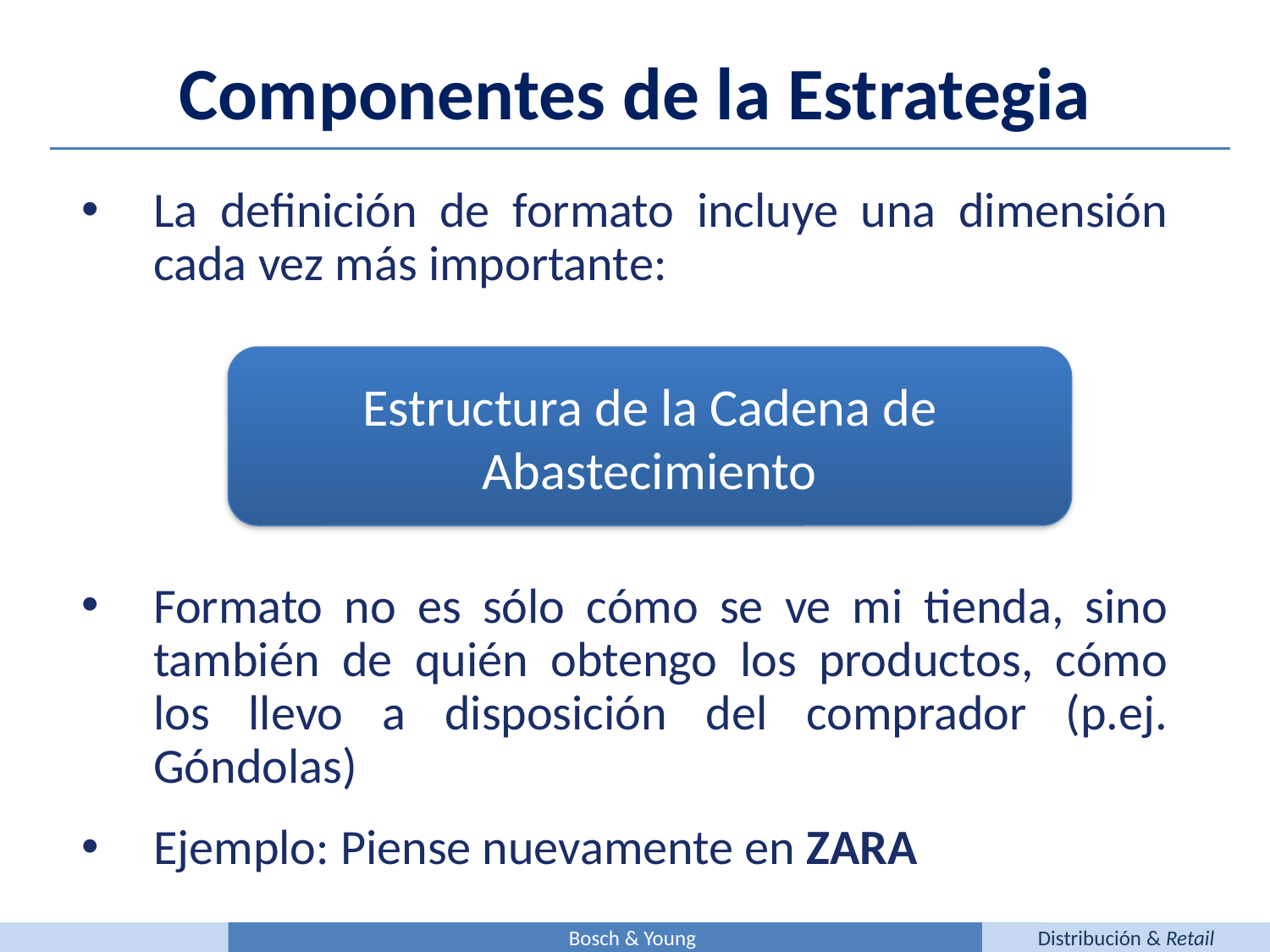

Componentes de la Estrategia
La definición de formato incluye una dimensión cada vez más importante:

Formato no es sólo cómo se ve mi tienda, sino también de quién obtengo los productos, cómo los llevo a disposición del comprador (p.ej. Góndolas)

Ejemplo: Piense nuevamente en ZARA

Estructura de la Cadena de Abastecimiento

Bosch & Young
Distribución & Retail